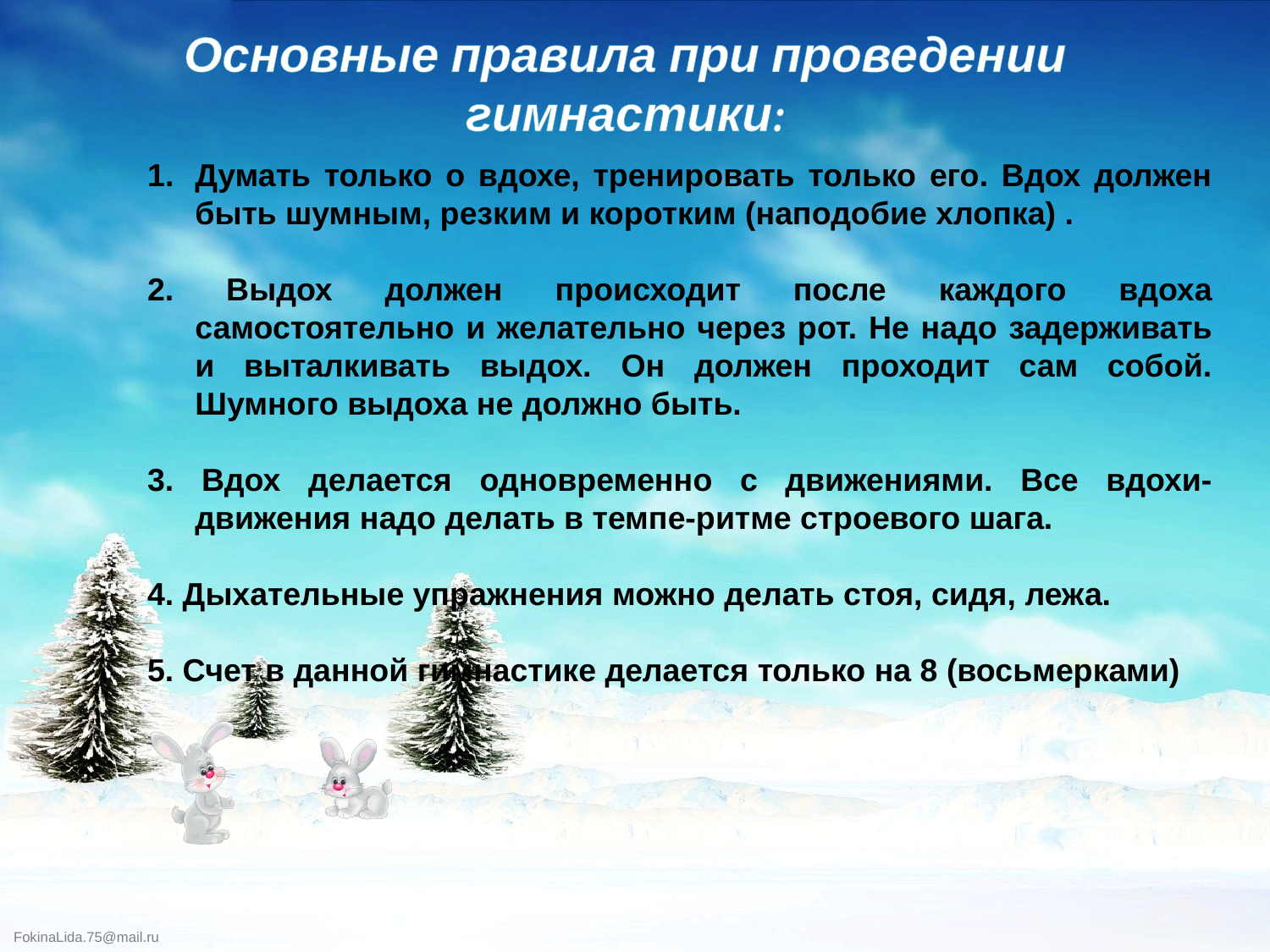

Основные правила при проведении гимнастики:
Думать только о вдохе, тренировать только его. Вдох должен быть шумным, резким и коротким (наподобие хлопка) .

2. Выдох должен происходит после каждого вдоха самостоятельно и желательно через рот. Не надо задерживать и выталкивать выдох. Он должен проходит сам собой. Шумного выдоха не должно быть.

3. Вдох делается одновременно с движениями. Все вдохи-движения надо делать в темпе-ритме строевого шага.

4. Дыхательные упражнения можно делать стоя, сидя, лежа.

5. Счет в данной гимнастике делается только на 8 (восьмерками)